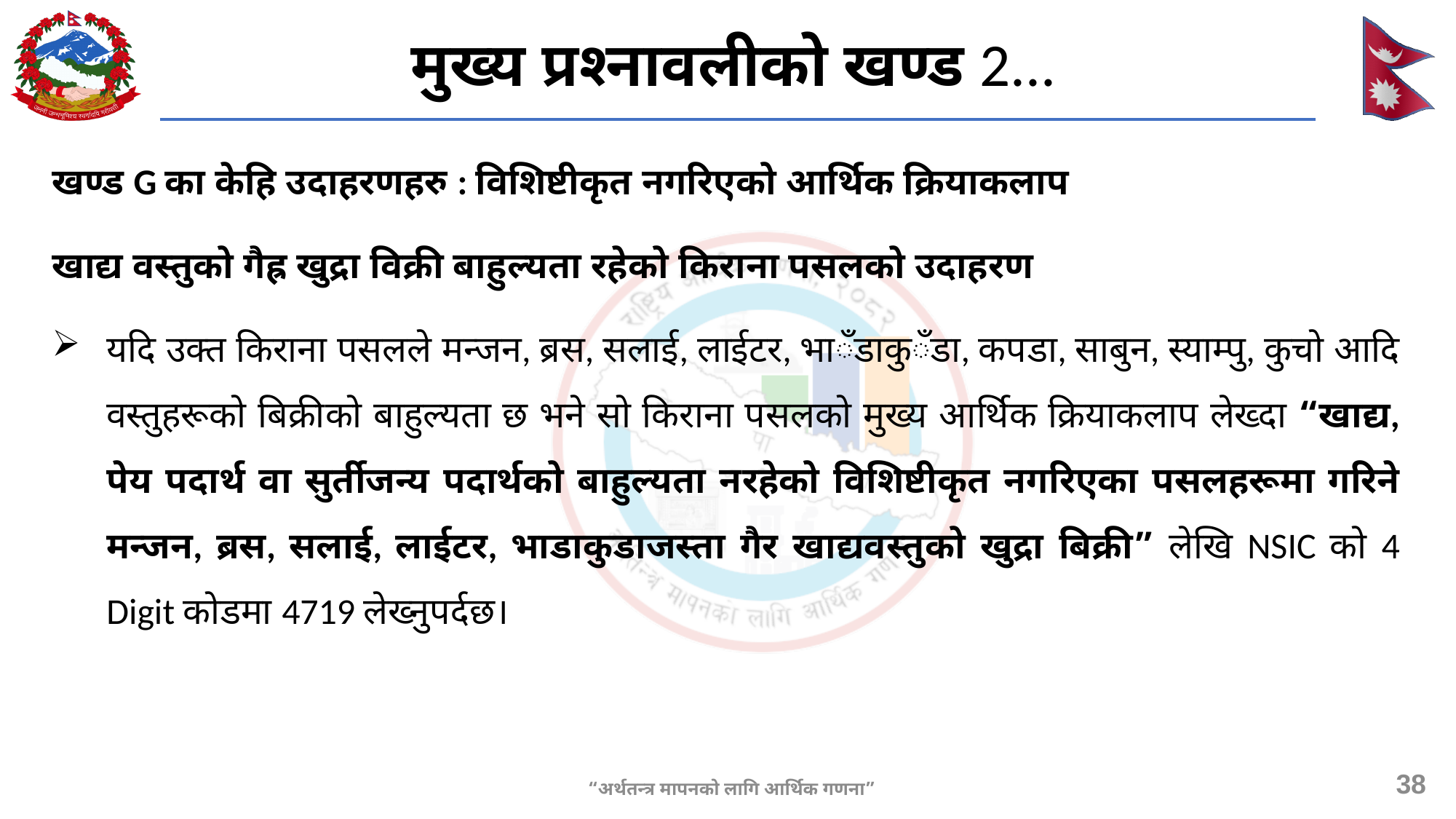

# मुख्य प्रश्नावलीको खण्ड 2...
खण्ड G का केहि उदाहरणहरु : विशिष्टीकृत नगरिएको आर्थिक क्रियाकलाप
खाद्य वस्तुको गैह्र खुद्रा विक्री बाहुल्यता रहेको किराना पसलको उदाहरण
यदि उक्त किराना पसलले मन्जन, ब्रस, सलाई, लाईटर, भाँडाकुँडा, कपडा, साबुन, स्याम्पु, कुचो आदि वस्तुहरूको बिक्रीको बाहुल्यता छ भने सो किराना पसलको मुख्य आर्थिक क्रियाकलाप लेख्दा “खाद्य, पेय पदार्थ वा सुर्तीजन्य पदार्थको बाहुल्यता नरहेको विशिष्टीकृत नगरिएका पसलहरूमा गरिने मन्जन, ब्रस, सलाई, लाईटर, भाडाकुडाजस्ता गैर खाद्यवस्तुको खुद्रा बिक्री” लेखि NSIC को 4 Digit कोडमा 4719 लेख्नुपर्दछ।

38
“अर्थतन्त्र मापनको लागि आर्थिक गणना”